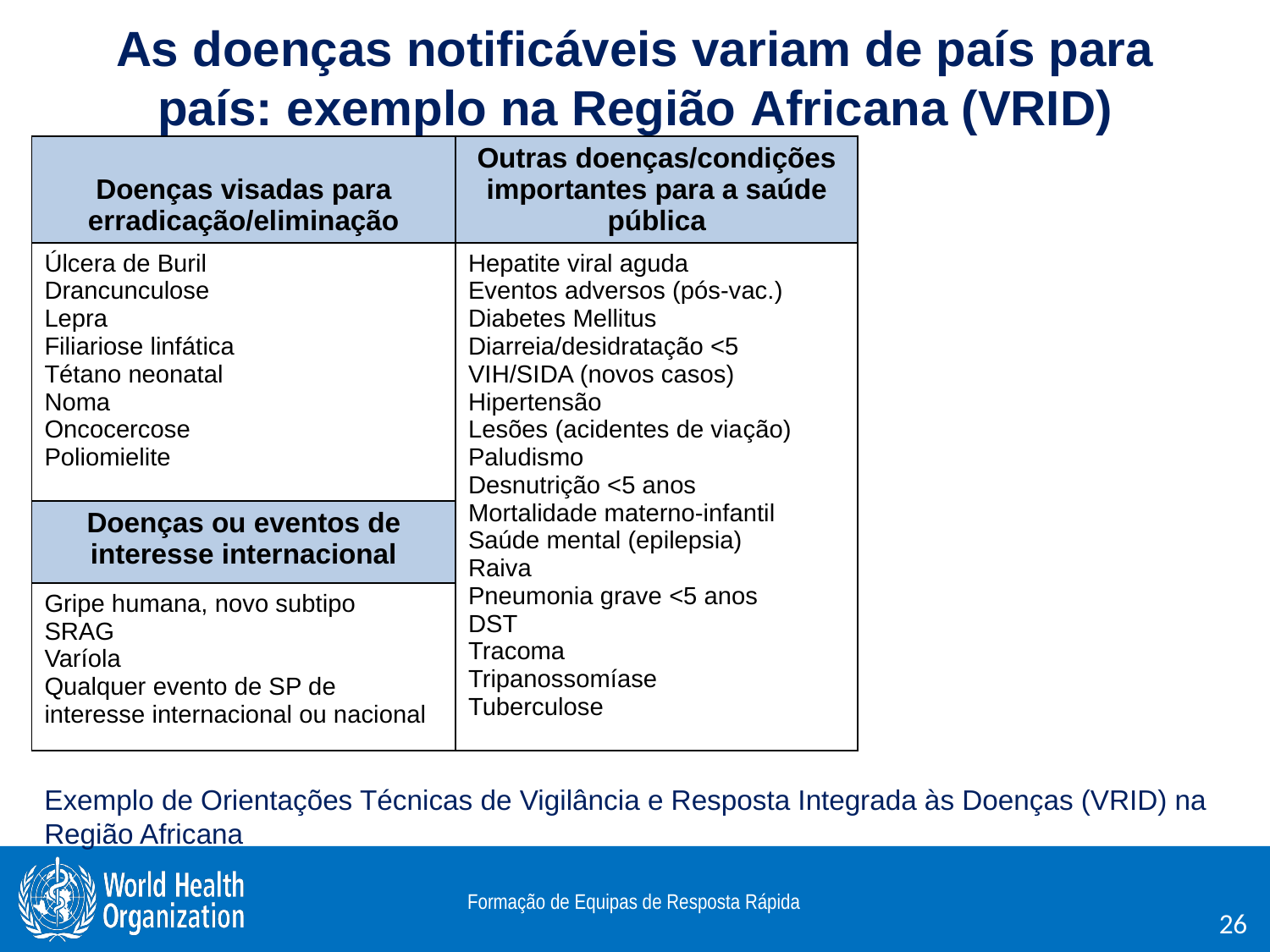

As doenças notificáveis variam de país para país: exemplo na Região Africana (VRID)
| Doenças visadas para erradicação/eliminação | Outras doenças/condições importantes para a saúde pública |
| --- | --- |
| Úlcera de Buril Drancunculose Lepra Filiariose linfática Tétano neonatal Noma Oncocercose Poliomielite | Hepatite viral aguda Eventos adversos (pós-vac.) Diabetes Mellitus Diarreia/desidratação <5 VIH/SIDA (novos casos) Hipertensão Lesões (acidentes de viação) Paludismo Desnutrição <5 anos Mortalidade materno-infantil Saúde mental (epilepsia) Raiva Pneumonia grave <5 anos DST Tracoma Tripanossomíase Tuberculose |
| Doenças ou eventos de interesse internacional |  |
| Gripe humana, novo subtipo SRAG Varíola Qualquer evento de SP de interesse internacional ou nacional |  |
Exemplo de Orientações Técnicas de Vigilância e Resposta Integrada às Doenças (VRID) na Região Africana